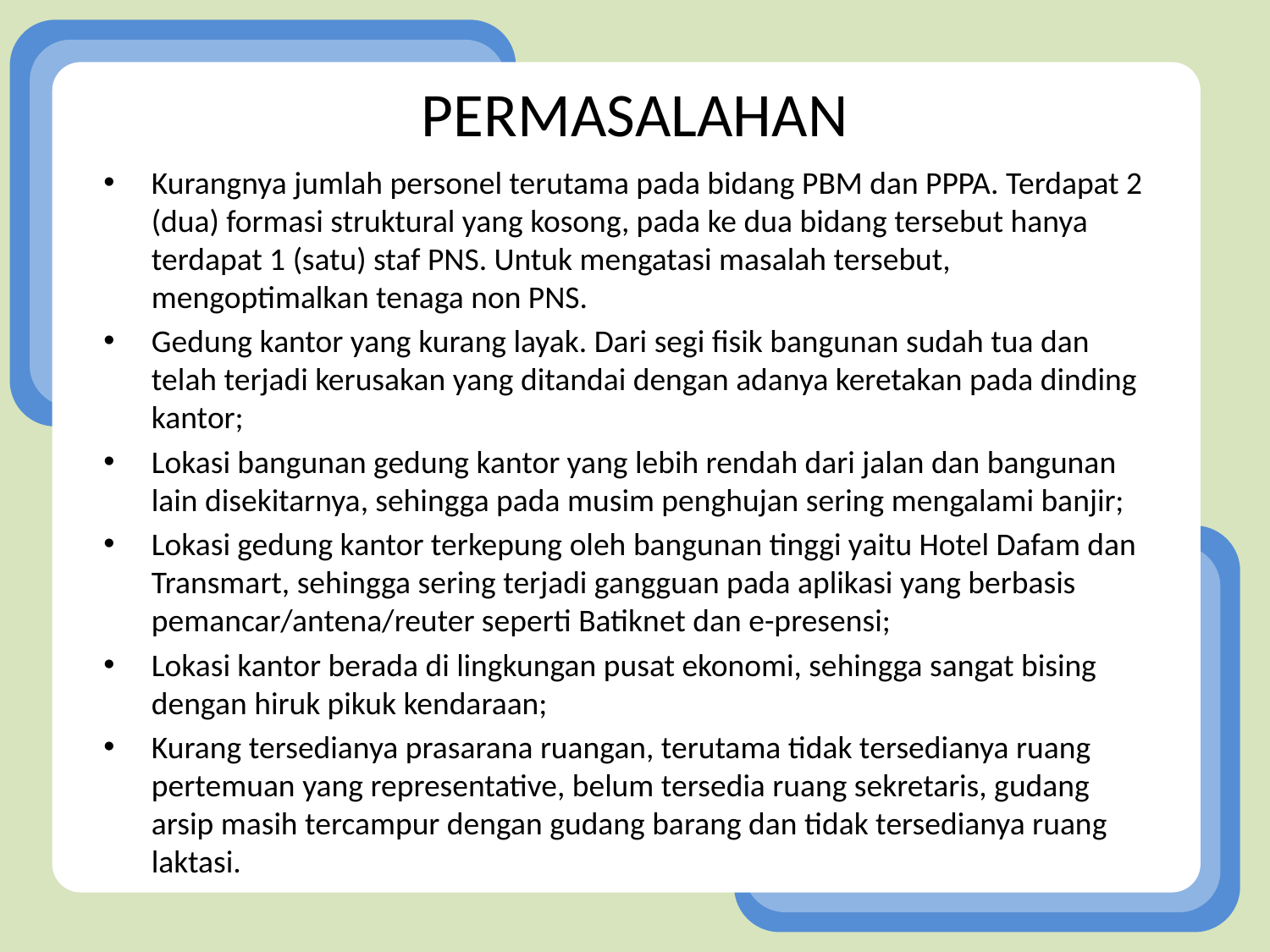

#
PERMASALAHAN
Kurangnya jumlah personel terutama pada bidang PBM dan PPPA. Terdapat 2 (dua) formasi struktural yang kosong, pada ke dua bidang tersebut hanya terdapat 1 (satu) staf PNS. Untuk mengatasi masalah tersebut, mengoptimalkan tenaga non PNS.
Gedung kantor yang kurang layak. Dari segi fisik bangunan sudah tua dan telah terjadi kerusakan yang ditandai dengan adanya keretakan pada dinding kantor;
Lokasi bangunan gedung kantor yang lebih rendah dari jalan dan bangunan lain disekitarnya, sehingga pada musim penghujan sering mengalami banjir;
Lokasi gedung kantor terkepung oleh bangunan tinggi yaitu Hotel Dafam dan Transmart, sehingga sering terjadi gangguan pada aplikasi yang berbasis pemancar/antena/reuter seperti Batiknet dan e-presensi;
Lokasi kantor berada di lingkungan pusat ekonomi, sehingga sangat bising dengan hiruk pikuk kendaraan;
Kurang tersedianya prasarana ruangan, terutama tidak tersedianya ruang pertemuan yang representative, belum tersedia ruang sekretaris, gudang arsip masih tercampur dengan gudang barang dan tidak tersedianya ruang laktasi.